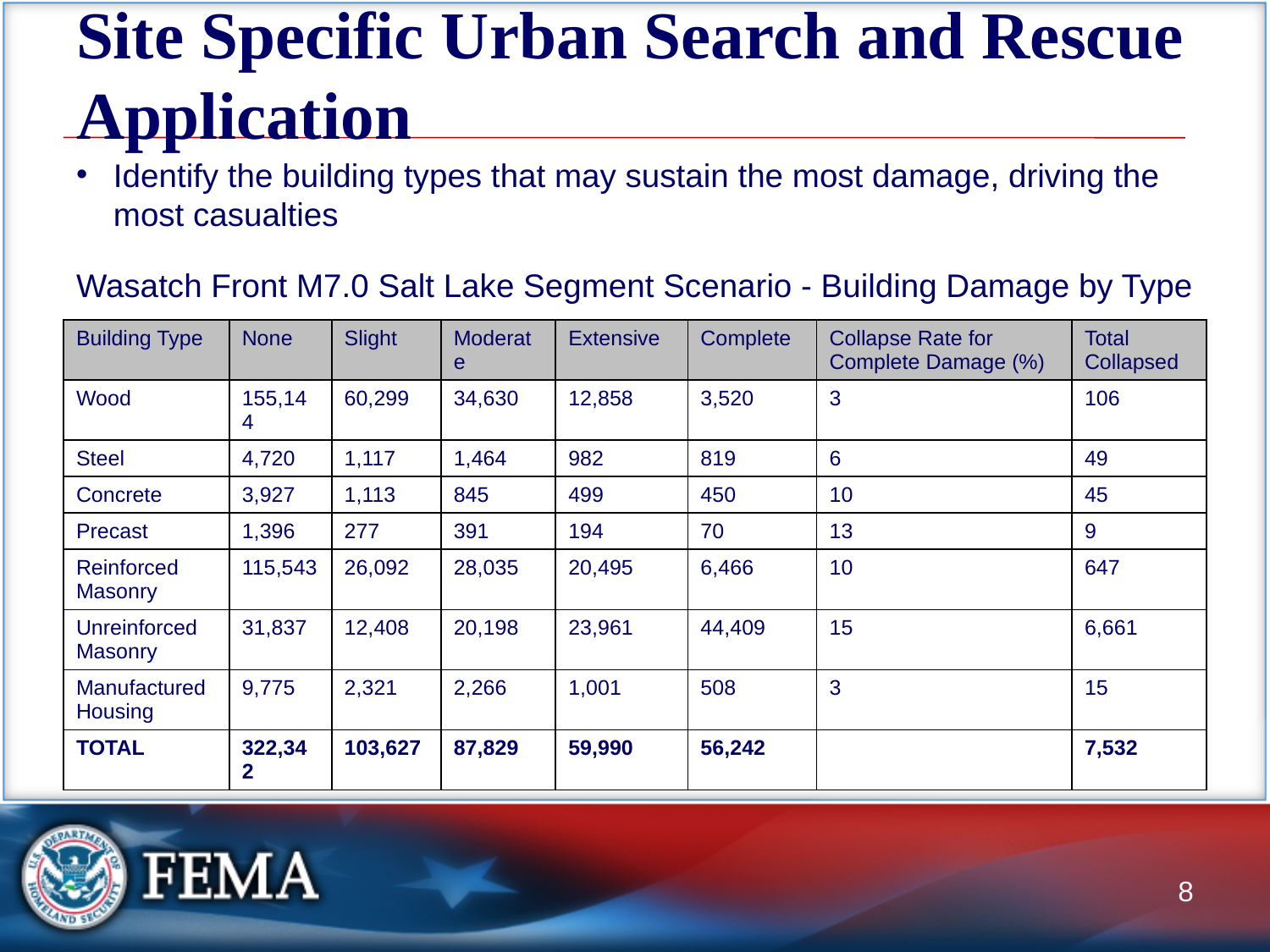

# Site Specific Urban Search and Rescue Application
Identify the building types that may sustain the most damage, driving the most casualties
Wasatch Front M7.0 Salt Lake Segment Scenario - Building Damage by Type
| Building Type | None | Slight | Moderate | Extensive | Complete | Collapse Rate for Complete Damage (%) | Total Collapsed |
| --- | --- | --- | --- | --- | --- | --- | --- |
| Wood | 155,144 | 60,299 | 34,630 | 12,858 | 3,520 | 3 | 106 |
| Steel | 4,720 | 1,117 | 1,464 | 982 | 819 | 6 | 49 |
| Concrete | 3,927 | 1,113 | 845 | 499 | 450 | 10 | 45 |
| Precast | 1,396 | 277 | 391 | 194 | 70 | 13 | 9 |
| Reinforced Masonry | 115,543 | 26,092 | 28,035 | 20,495 | 6,466 | 10 | 647 |
| Unreinforced Masonry | 31,837 | 12,408 | 20,198 | 23,961 | 44,409 | 15 | 6,661 |
| Manufactured Housing | 9,775 | 2,321 | 2,266 | 1,001 | 508 | 3 | 15 |
| TOTAL | 322,342 | 103,627 | 87,829 | 59,990 | 56,242 |  | 7,532 |
8